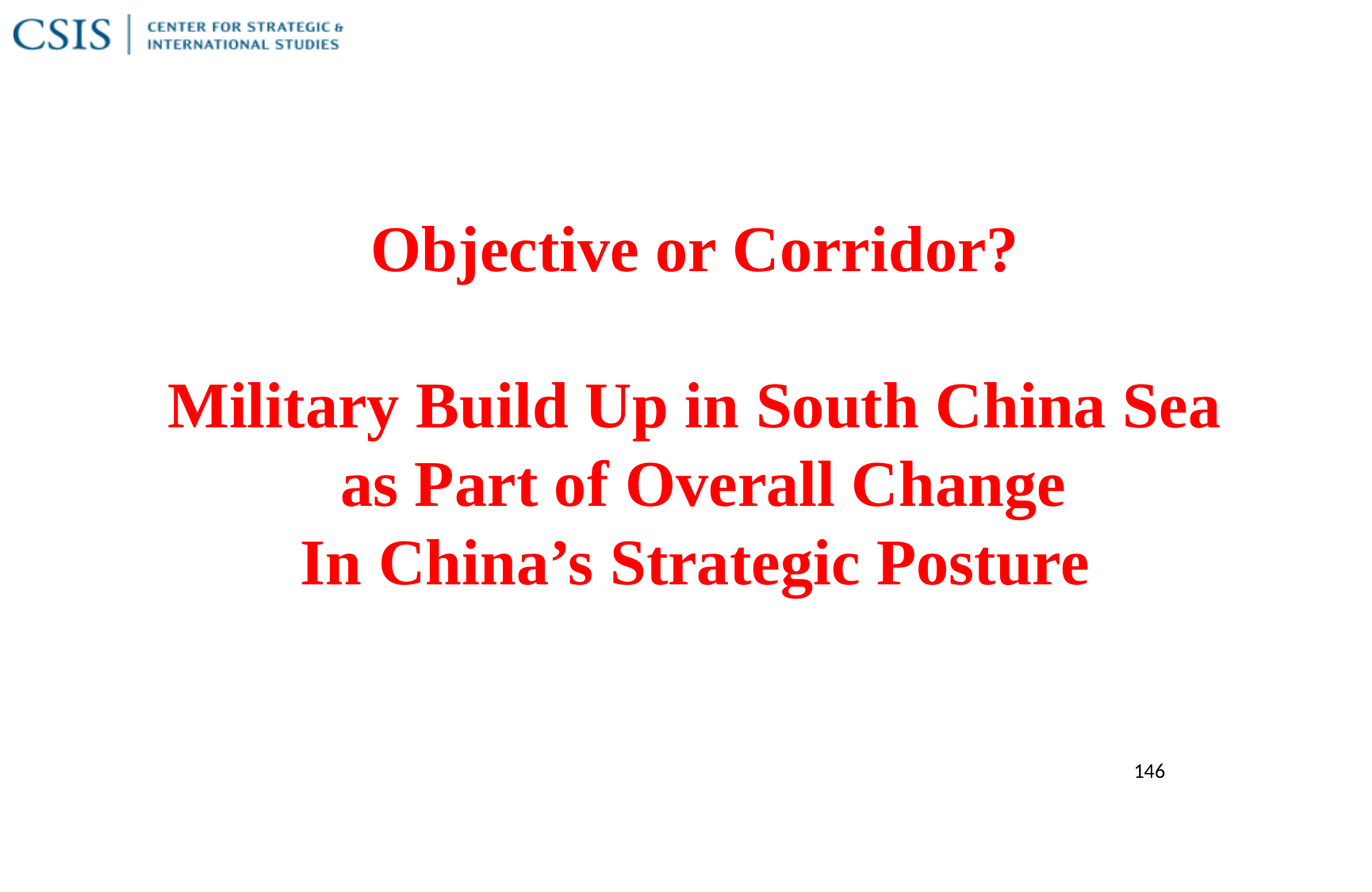

Objective or Corridor?

Military Build Up in South China Sea
 as Part of Overall Change
In China’s Strategic Posture
146